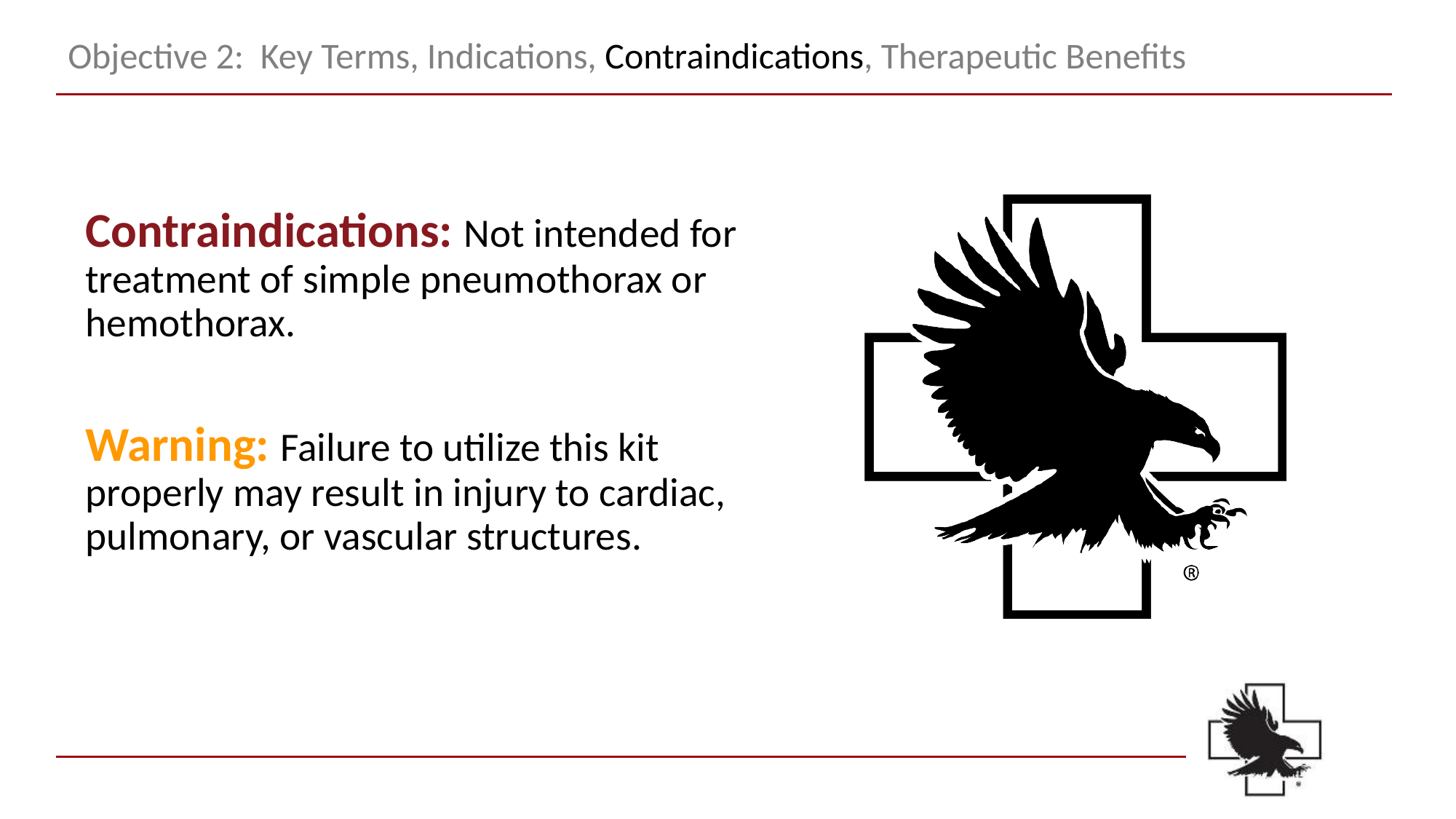

Objective 2:  Key Terms, Indications, Contraindications, Therapeutic Benefits
Contraindications: Not intended for treatment of simple pneumothorax or hemothorax.

Warning: Failure to utilize this kit properly may result in injury to cardiac, pulmonary, or vascular structures.